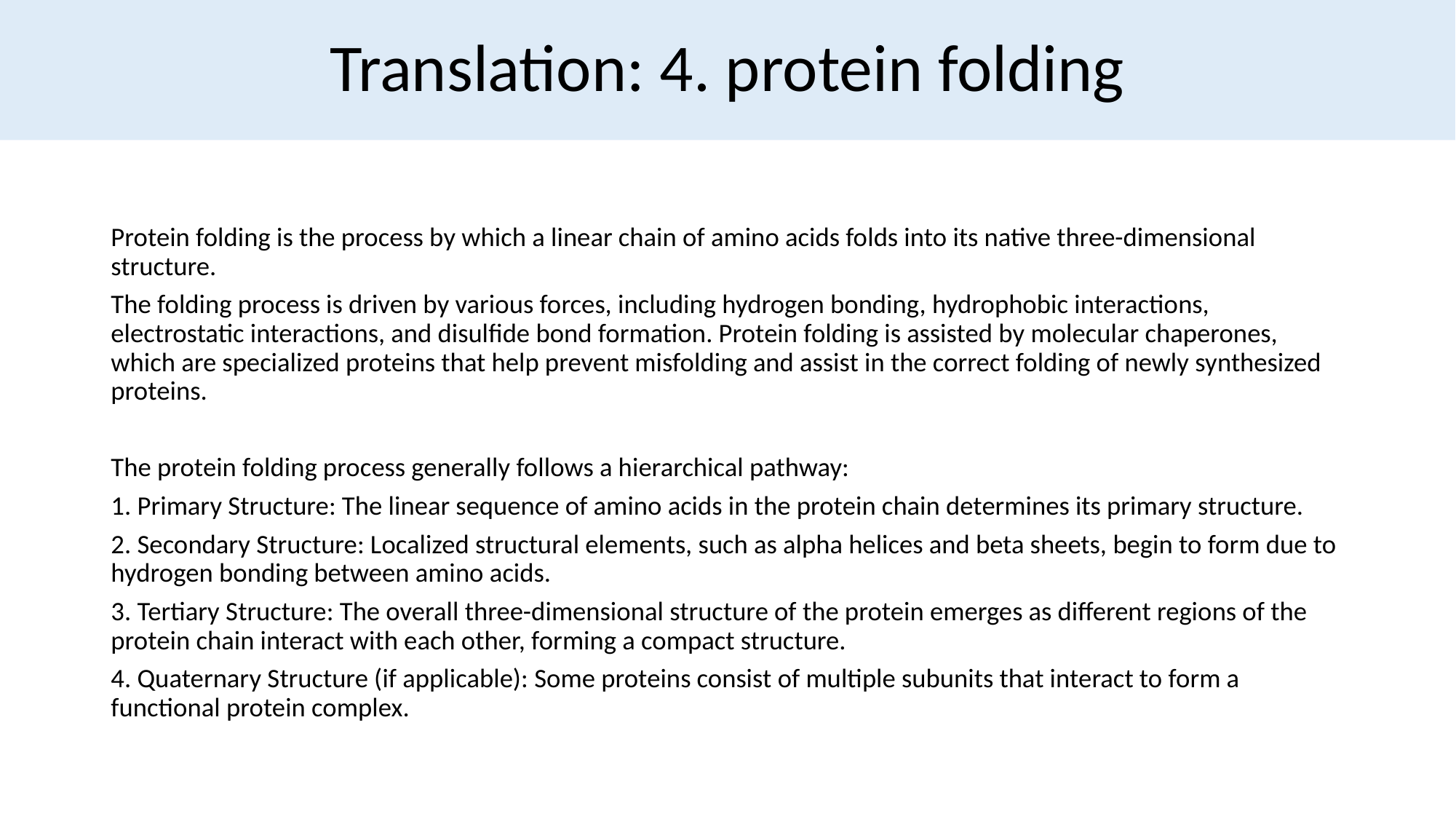

Translation: 4. protein folding
Protein folding is the process by which a linear chain of amino acids folds into its native three-dimensional structure.
The folding process is driven by various forces, including hydrogen bonding, hydrophobic interactions, electrostatic interactions, and disulfide bond formation. Protein folding is assisted by molecular chaperones, which are specialized proteins that help prevent misfolding and assist in the correct folding of newly synthesized proteins.

The protein folding process generally follows a hierarchical pathway:
1. Primary Structure: The linear sequence of amino acids in the protein chain determines its primary structure.
2. Secondary Structure: Localized structural elements, such as alpha helices and beta sheets, begin to form due to hydrogen bonding between amino acids.
3. Tertiary Structure: The overall three-dimensional structure of the protein emerges as different regions of the protein chain interact with each other, forming a compact structure.
4. Quaternary Structure (if applicable): Some proteins consist of multiple subunits that interact to form a functional protein complex.